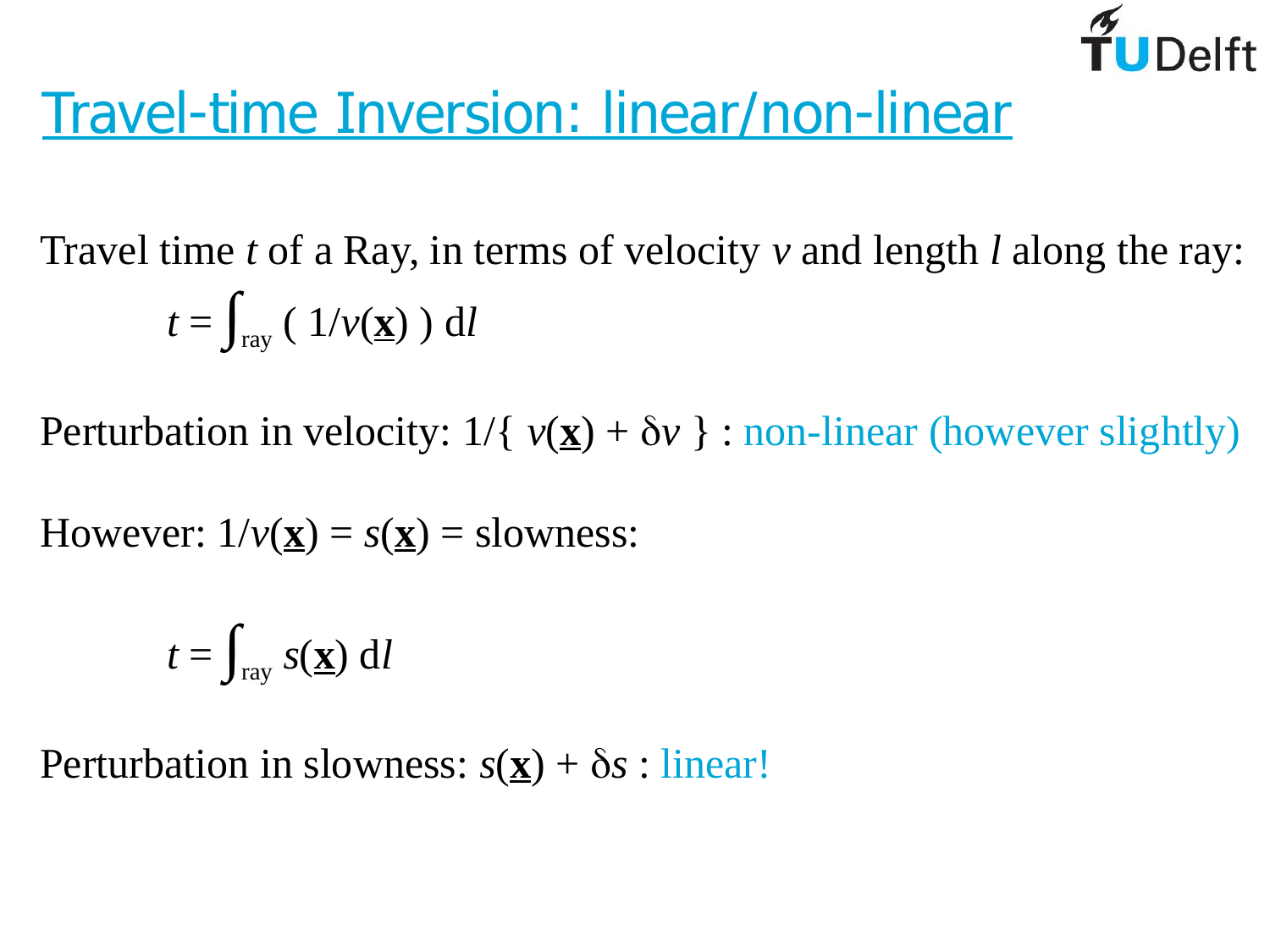

Travel-time Inversion: linear/non-linear
Travel time t of a Ray, in terms of velocity v and length l along the ray:
	t = ∫ray ( 1/v(x) ) dl

Perturbation in velocity: 1/{ v(x) + δv } : non-linear (however slightly)

However: 1/v(x) = s(x) = slowness:

 	t = ∫ray s(x) dl

Perturbation in slowness: s(x) + δs : linear!